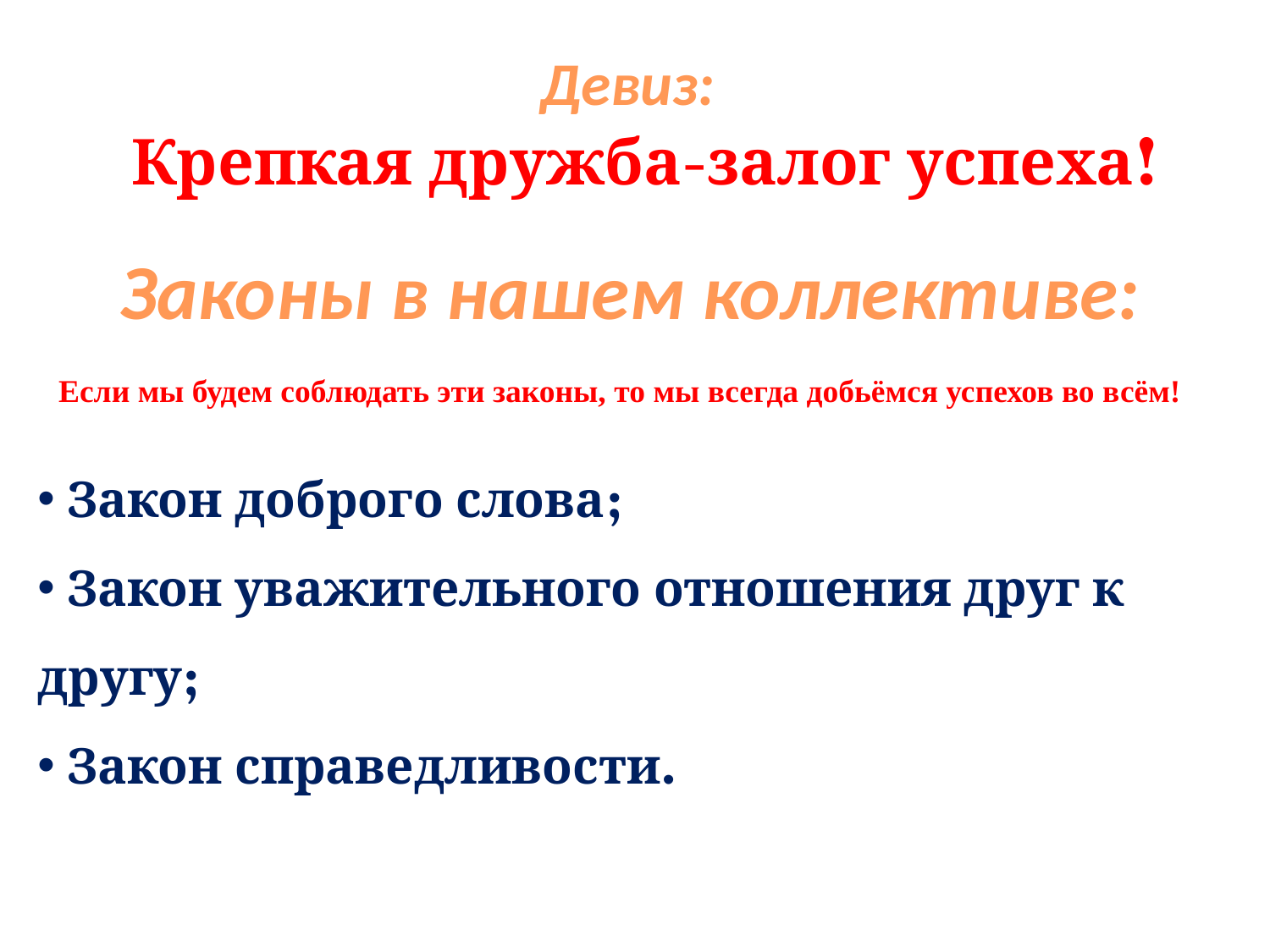

# Девиз:
Крепкая дружба-залог успеха!

Законы в нашем коллективе:

Если мы будем соблюдать эти законы, то мы всегда добьёмся успехов во всём!
 Закон доброго слова;
 Закон уважительного отношения друг к другу;
 Закон справедливости.